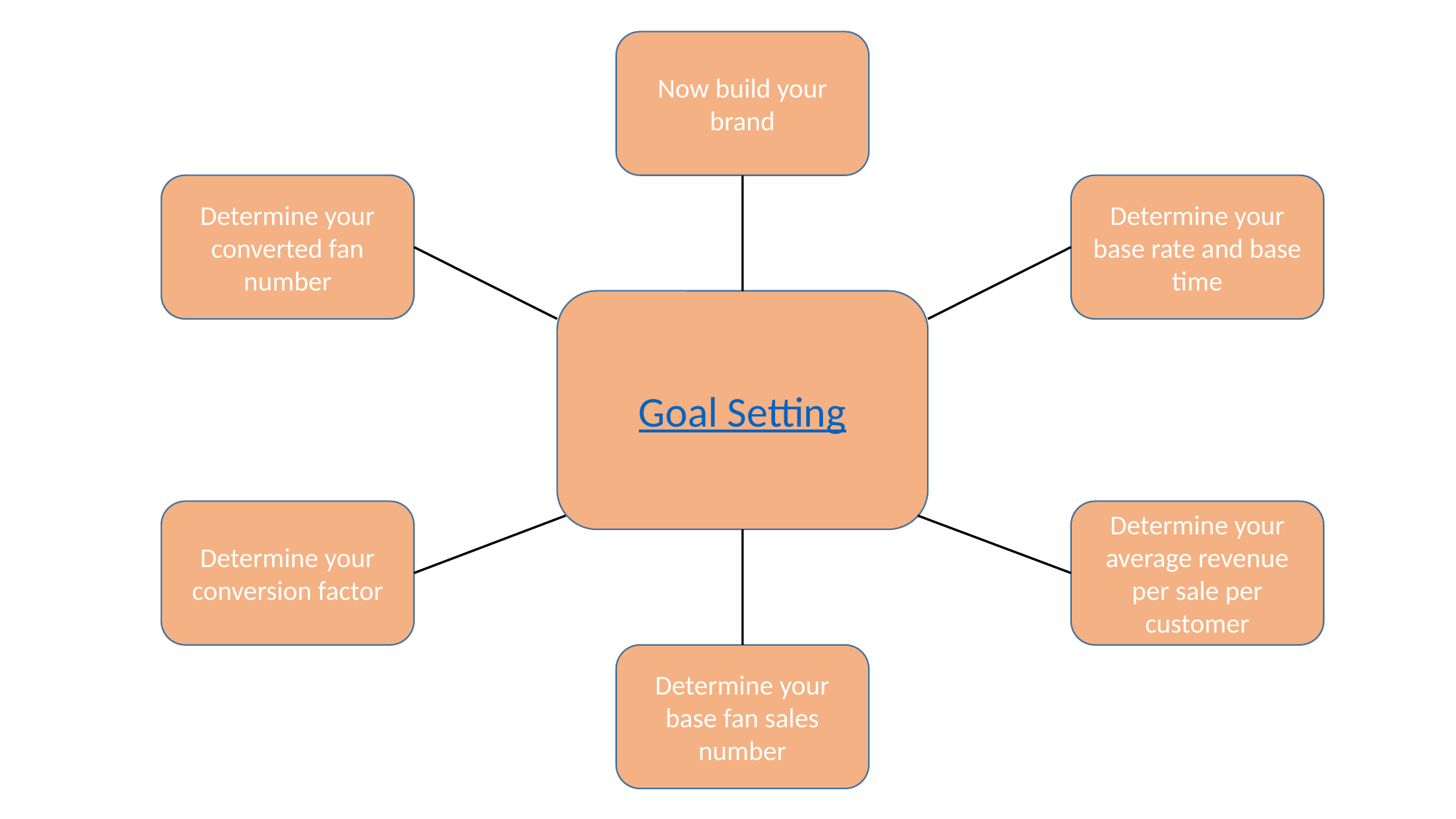

Now build your brand
Determine your base rate and base time
Determine your converted fan number
Goal Setting
Determine your conversion factor
Determine your average revenue per sale per customer
Determine your base fan sales number